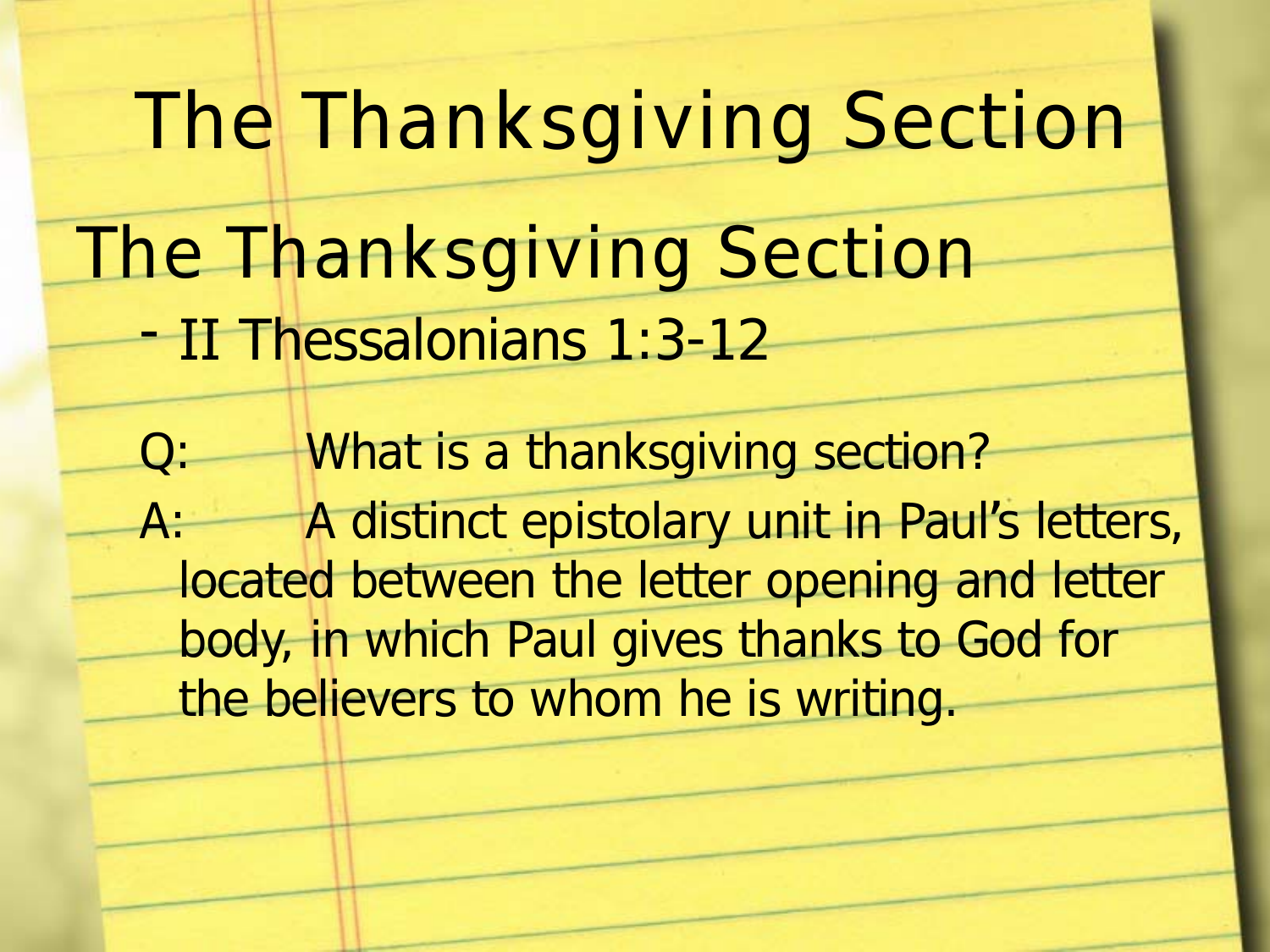

# The Thanksgiving Section
The Thanksgiving Section
II Thessalonians 1:3-12

Q:	What is a thanksgiving section?
A:	A distinct epistolary unit in Paul’s letters, located between the letter opening and letter body, in which Paul gives thanks to God for the believers to whom he is writing.